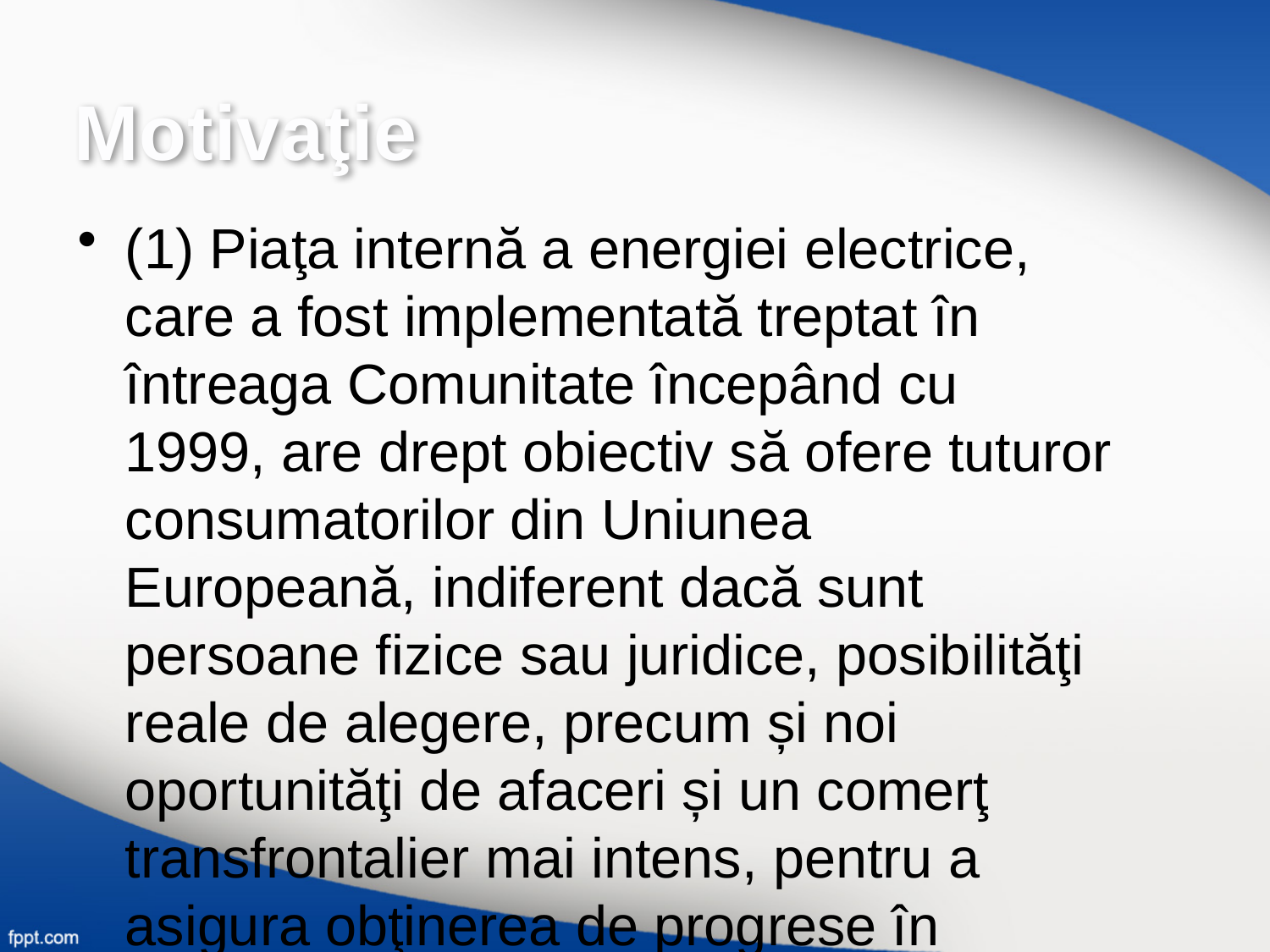

Motivaţie
(1) Piaţa internă a energiei electrice, care a fost implementată treptat în întreaga Comunitate începând cu 1999, are drept obiectiv să ofere tuturor consumatorilor din Uniunea Europeană, indiferent dacă sunt persoane fizice sau juridice, posibilităţi reale de alegere, precum și noi oportunităţi de afaceri și un comerţ transfrontalier mai intens, pentru a asigura obţinerea de progrese în materie de eficienţă, preţuri competitive și îmbunătăţirea calităţii serviciilor, precum și pentru a contribui la siguranţa alimentării și la dezvoltarea durabilă.